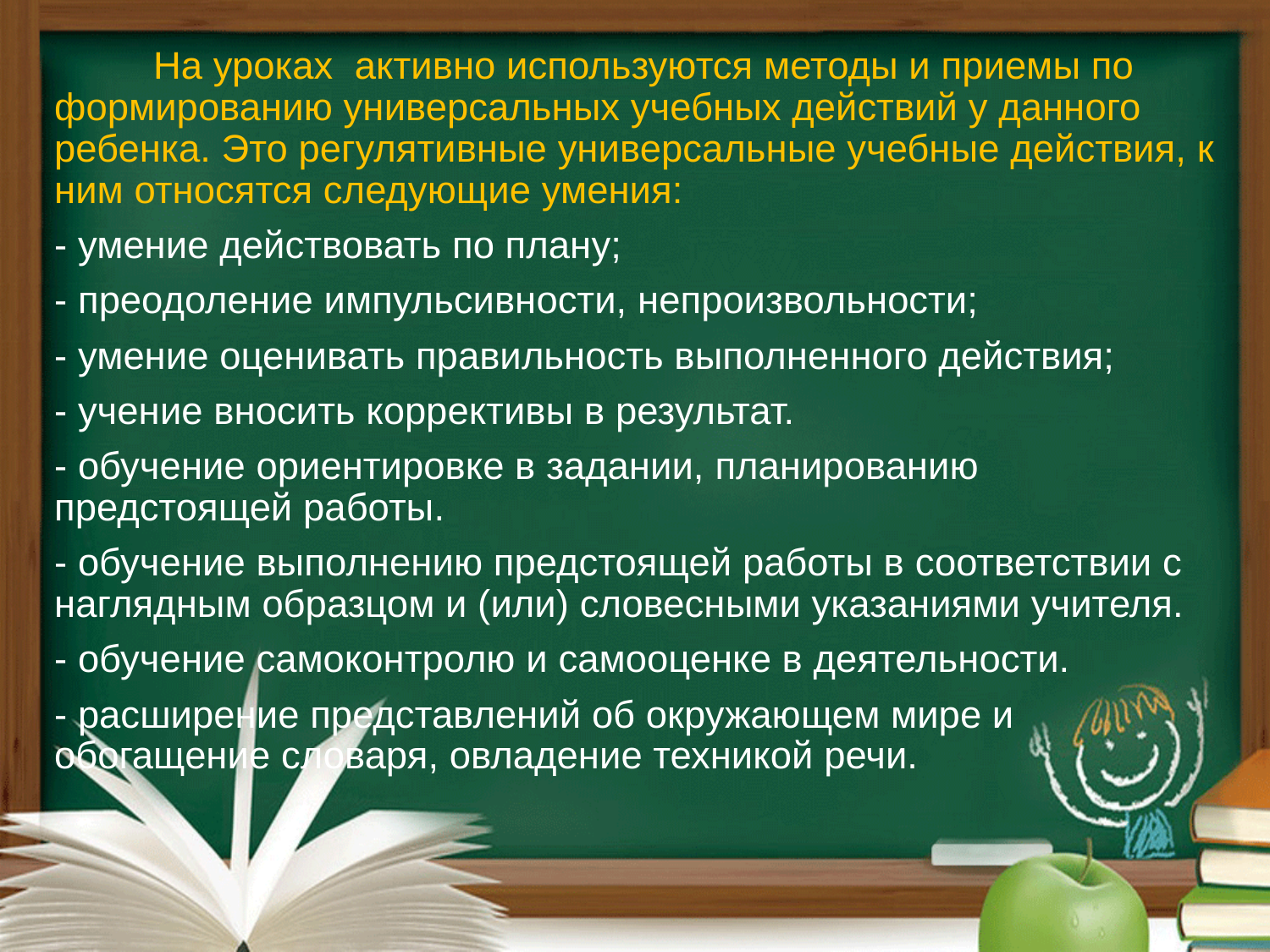

На уроках  активно используются методы и приемы по формированию универсальных учебных действий у данного ребенка. Это регулятивные универсальные учебные действия, к ним относятся следующие умения:
- умение действовать по плану;
- преодоление импульсивности, непроизвольности;
- умение оценивать правильность выполненного действия;
- учение вносить коррективы в результат.
- обучение ориентировке в задании, планированию предстоящей работы.
- обучение выполнению предстоящей работы в соответствии с наглядным образцом и (или) словесными указаниями учителя.
- обучение самоконтролю и самооценке в деятельности.
- расширение представлений об окружающем мире и обогащение словаря, овладение техникой речи.